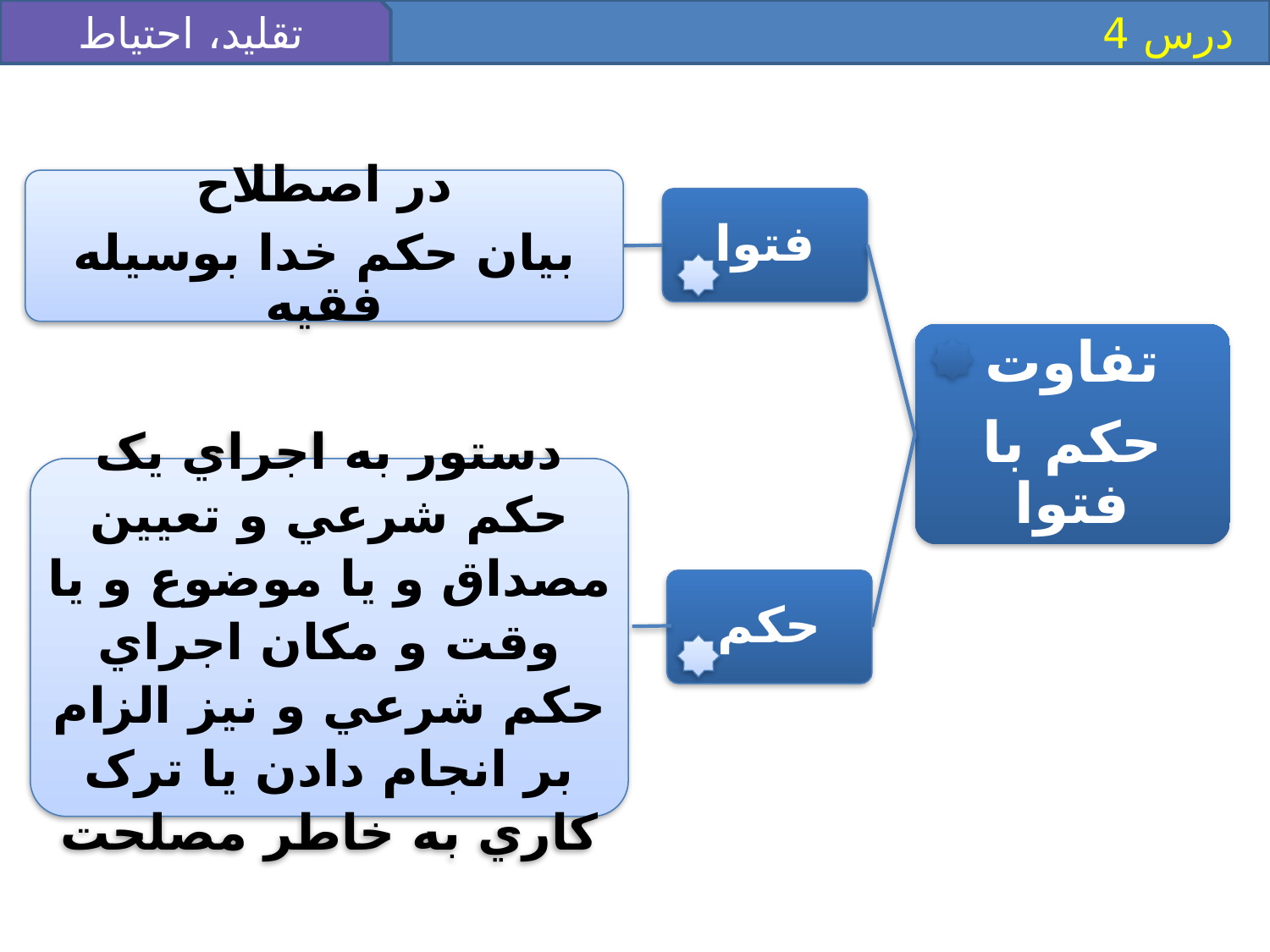

تقليد، احتياط
 درس 4
در اصطلاح
بيان حکم خدا بوسيله فقيه

فتوا

تفاوت
حکم با فتوا

دستور به اجراي يک حکم شرعي و تعيين مصداق و يا موضوع و يا وقت و مکان اجراي حکم شرعي و نيز الزام بر انجام دادن يا ترک کاري به خاطر مصلحت

حکم